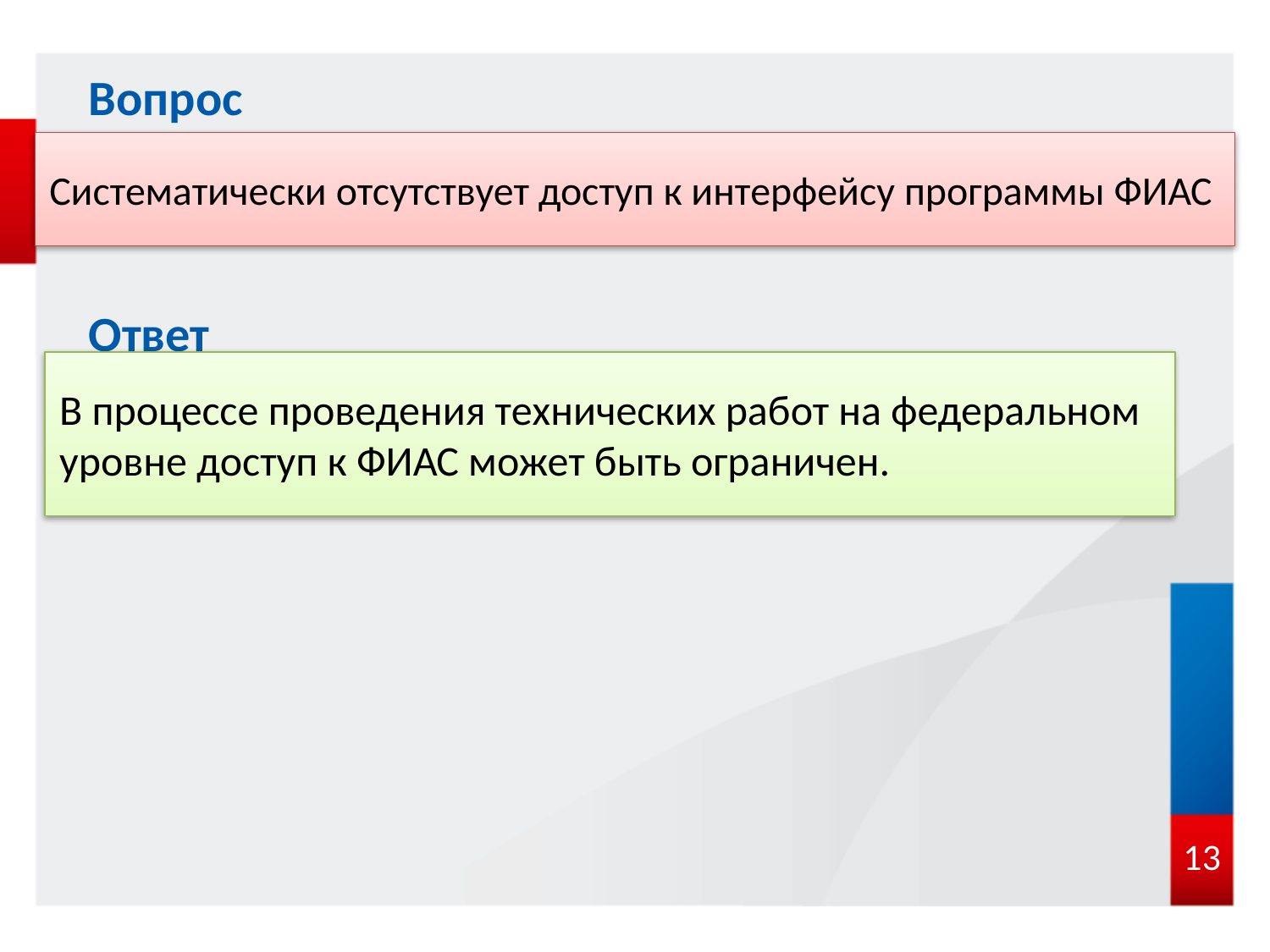

Вопрос
Систематически отсутствует доступ к интерфейсу программы ФИАС
Ответ
В процессе проведения технических работ на федеральном уровне доступ к ФИАС может быть ограничен.
13